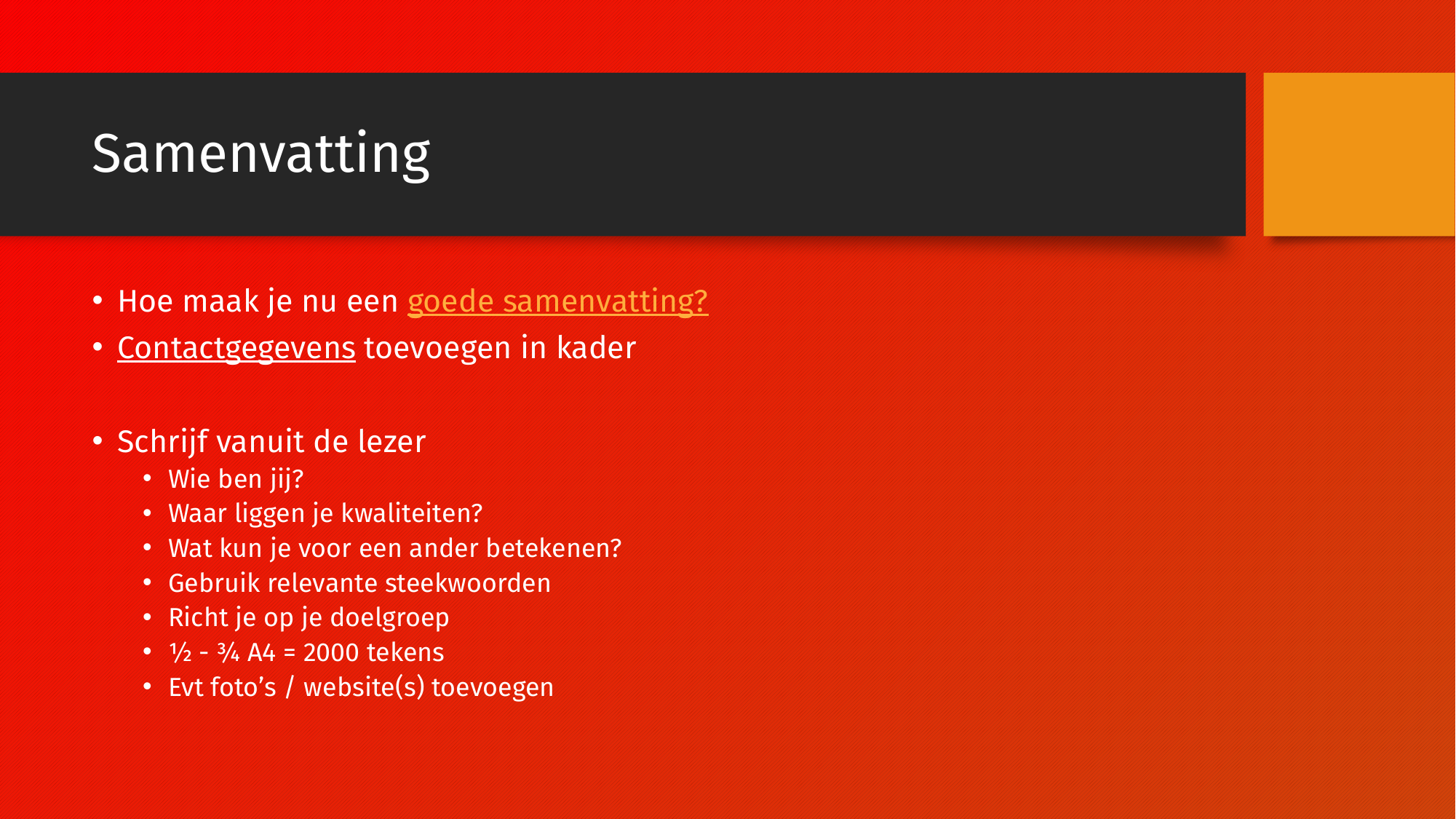

# Samenvatting
Hoe maak je nu een goede samenvatting?
Contactgegevens toevoegen in kader

Schrijf vanuit de lezer
Wie ben jij?
Waar liggen je kwaliteiten?
Wat kun je voor een ander betekenen?
Gebruik relevante steekwoorden
Richt je op je doelgroep
½ - ¾ A4 = 2000 tekens
Evt foto’s / website(s) toevoegen